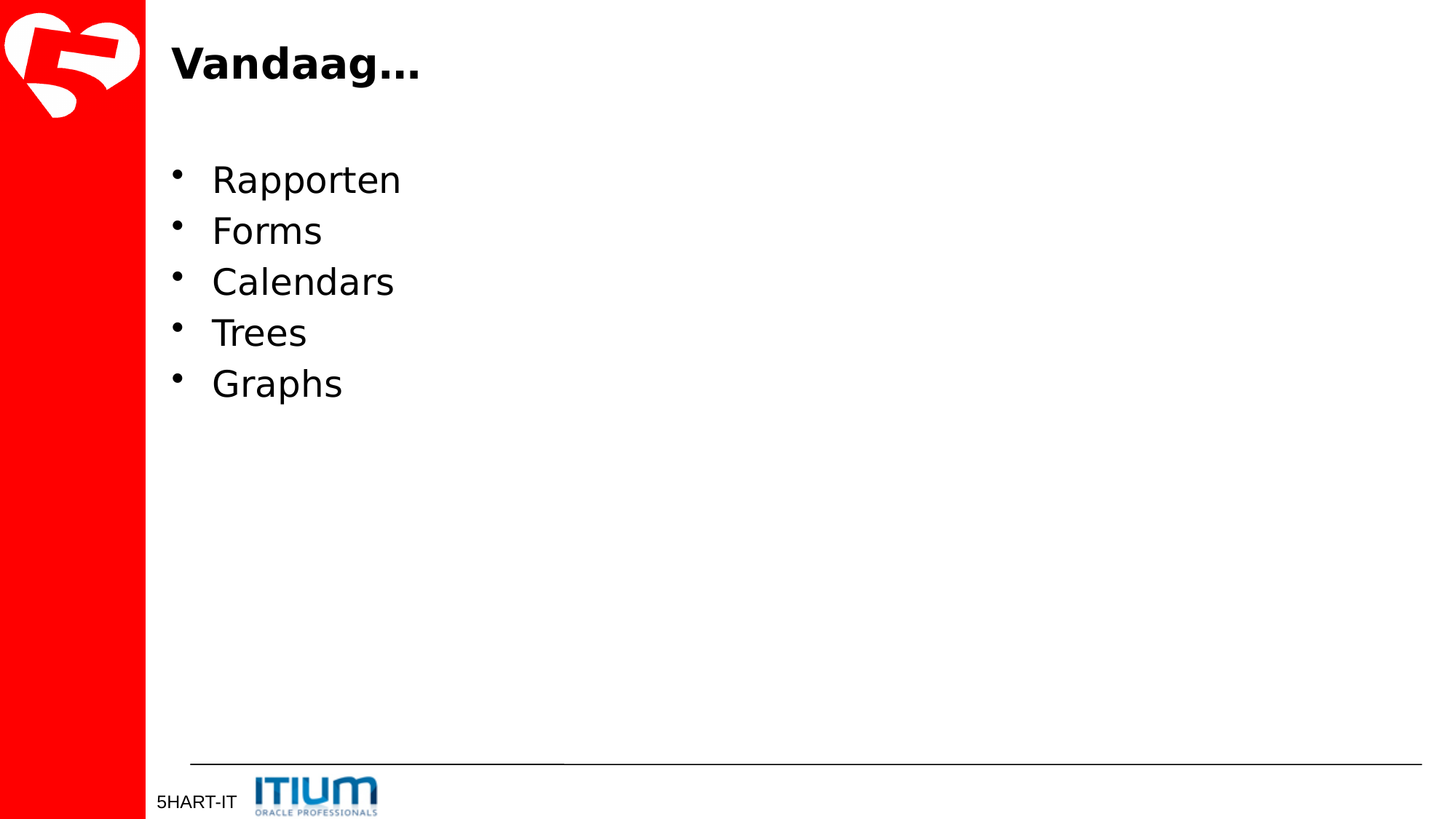

# Vandaag…
Rapporten
Forms
Calendars
Trees
Graphs